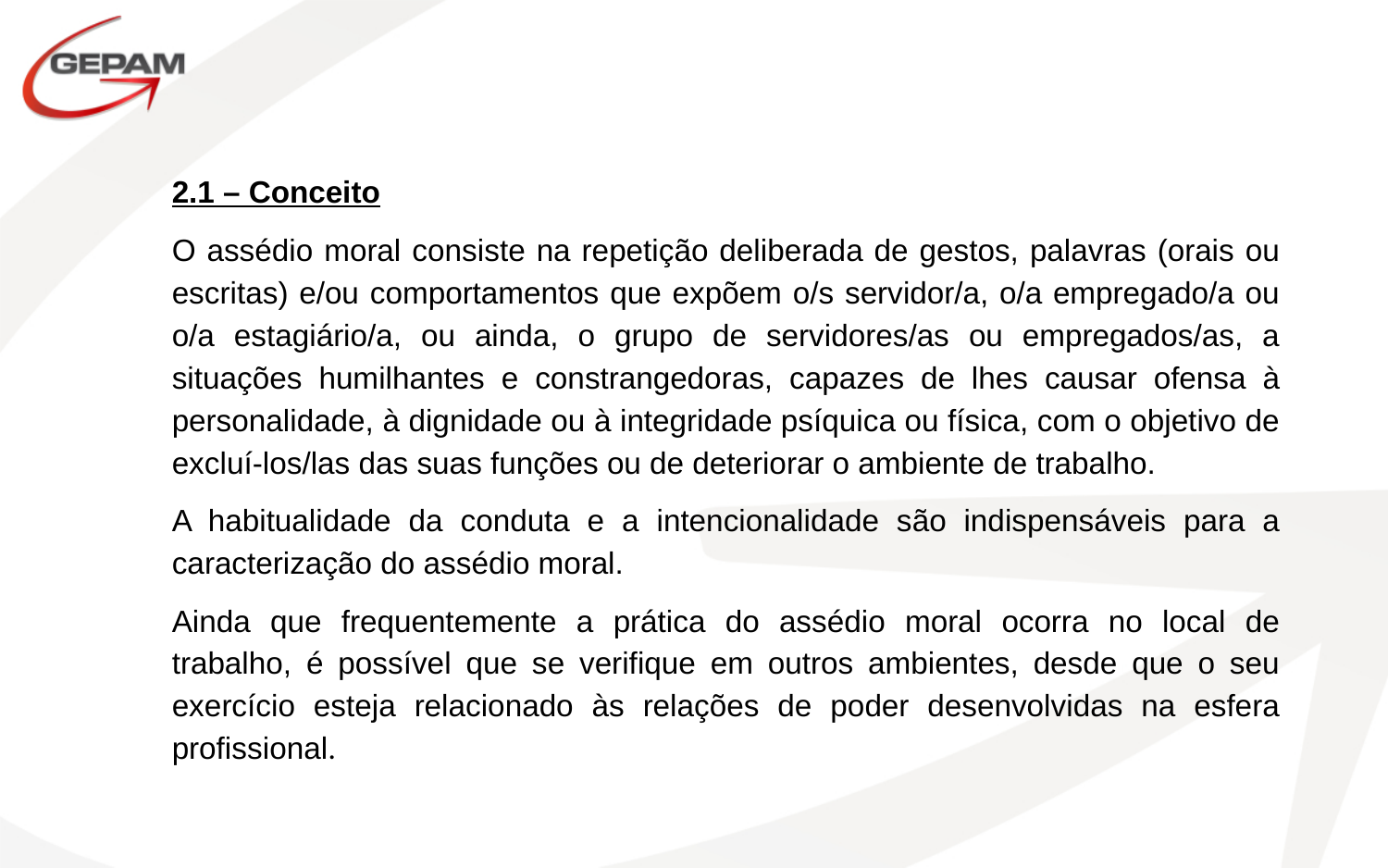

2.1 – Conceito
O assédio moral consiste na repetição deliberada de gestos, palavras (orais ou escritas) e/ou comportamentos que expõem o/s servidor/a, o/a empregado/a ou o/a estagiário/a, ou ainda, o grupo de servidores/as ou empregados/as, a situações humilhantes e constrangedoras, capazes de lhes causar ofensa à personalidade, à dignidade ou à integridade psíquica ou física, com o objetivo de excluí-los/las das suas funções ou de deteriorar o ambiente de trabalho.
A habitualidade da conduta e a intencionalidade são indispensáveis para a caracterização do assédio moral.
Ainda que frequentemente a prática do assédio moral ocorra no local de trabalho, é possível que se verifique em outros ambientes, desde que o seu exercício esteja relacionado às relações de poder desenvolvidas na esfera profissional.